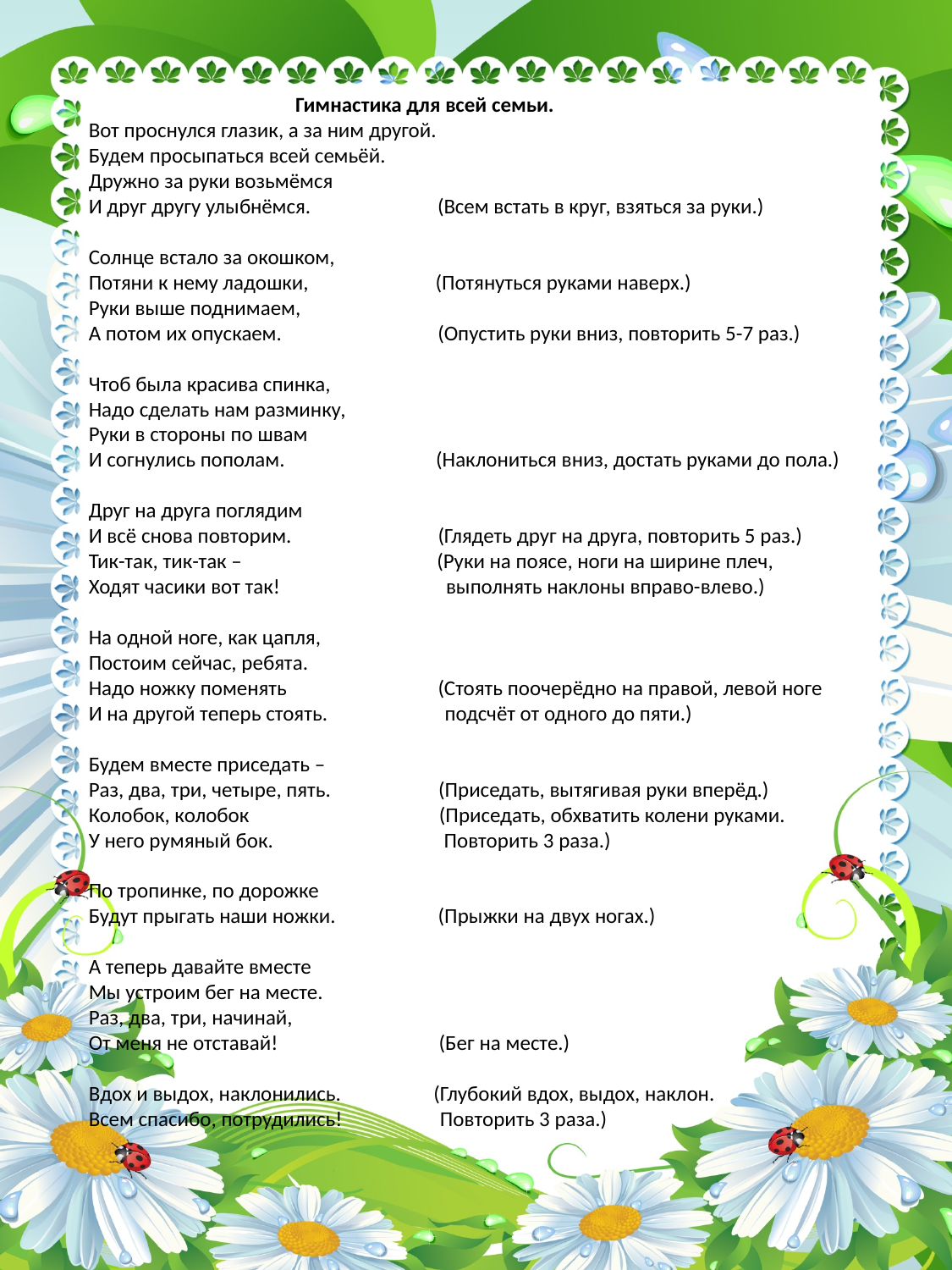

Гимнастика для всей семьи.
Вот проснулся глазик, а за ним другой.
Будем просыпаться всей семьёй.
Дружно за руки возьмёмся
И друг другу улыбнёмся.                          (Всем встать в круг, взяться за руки.)

Солнце встало за окошком,
Потяни к нему ладошки,                          (Потянуться руками наверх.)
Руки выше поднимаем,
А потом их опускаем.                                (Опустить руки вниз, повторить 5-7 раз.)

Чтоб была красива спинка,
Надо сделать нам разминку,
Руки в стороны по швам
И согнулись пополам.                               (Наклониться вниз, достать руками до пола.)

Друг на друга поглядим
И всё снова повторим.                              (Глядеть друг на друга, повторить 5 раз.)
Тик-так, тик-так –                                        (Руки на поясе, ноги на ширине плеч,
Ходят часики вот так!                                  выполнять наклоны вправо-влево.)

На одной ноге, как цапля,
Постоим сейчас, ребята.
Надо ножку поменять                               (Стоять поочерёдно на правой, левой ноге
И на другой теперь стоять.                        подсчёт от одного до пяти.)

Будем вместе приседать –
Раз, два, три, четыре, пять.                      (Приседать, вытягивая руки вперёд.)
Колобок, колобок                                       (Приседать, обхватить колени руками.
У него румяный бок.                                   Повторить 3 раза.)

По тропинке, по дорожке
Будут прыгать наши ножки.                     (Прыжки на двух ногах.)

А теперь давайте вместе
Мы устроим бег на месте.
Раз, два, три, начинай,
От меня не отставай!                                 (Бег на месте.)

Вдох и выдох, наклонились.                   (Глубокий вдох, выдох, наклон.
Всем спасибо, потрудились!                    Повторить 3 раза.)